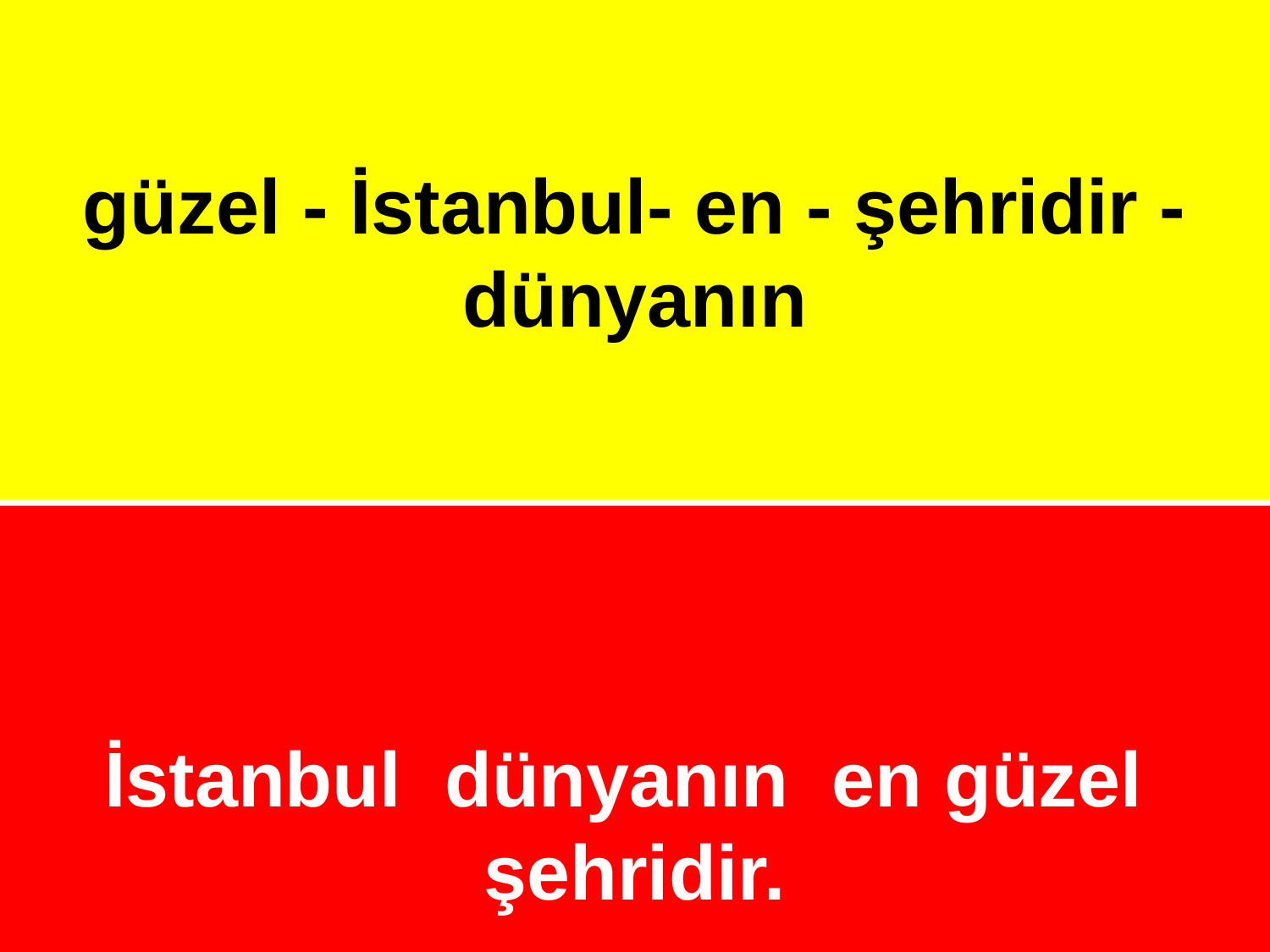

# güzel - İstanbul- en - şehridir - dünyanın

İstanbul  dünyanın  en güzel  şehridir.